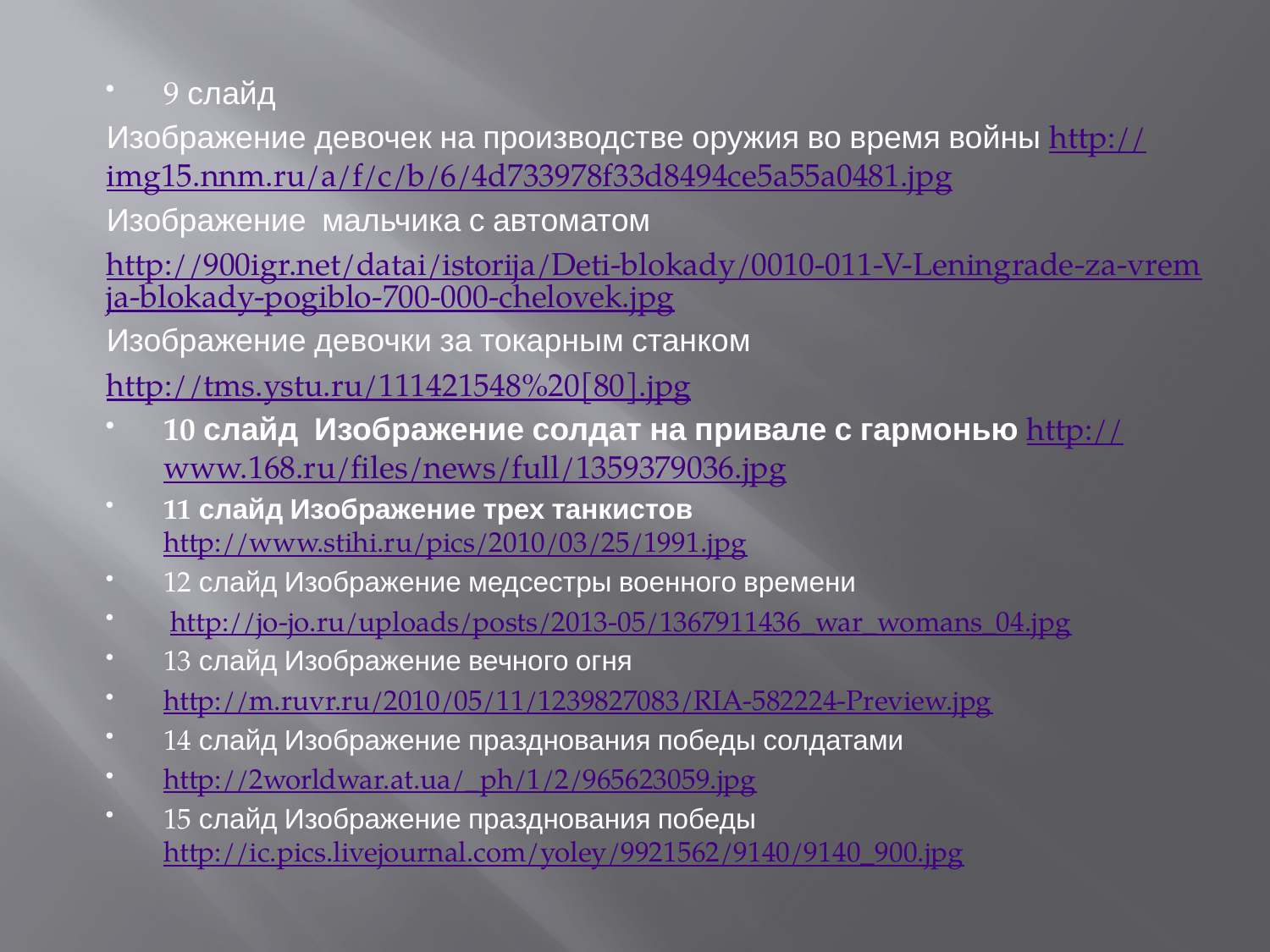

#
9 слайд
Изображение девочек на производстве оружия во время войны http://img15.nnm.ru/a/f/c/b/6/4d733978f33d8494ce5a55a0481.jpg
Изображение  мальчика с автоматом
http://900igr.net/datai/istorija/Deti-blokady/0010-011-V-Leningrade-za-vremja-blokady-pogiblo-700-000-chelovek.jpg
Изображение девочки за токарным станком
http://tms.ystu.ru/111421548%20[80].jpg
10 слайд  Изображение солдат на привале с гармонью http://www.168.ru/files/news/full/1359379036.jpg
11 слайд Изображение трех танкистов http://www.stihi.ru/pics/2010/03/25/1991.jpg
12 слайд Изображение медсестры военного времени
 http://jo-jo.ru/uploads/posts/2013-05/1367911436_war_womans_04.jpg
13 слайд Изображение вечного огня
http://m.ruvr.ru/2010/05/11/1239827083/RIA-582224-Preview.jpg
14 слайд Изображение празднования победы солдатами
http://2worldwar.at.ua/_ph/1/2/965623059.jpg
15 слайд Изображение празднования победы http://ic.pics.livejournal.com/yoley/9921562/9140/9140_900.jpg